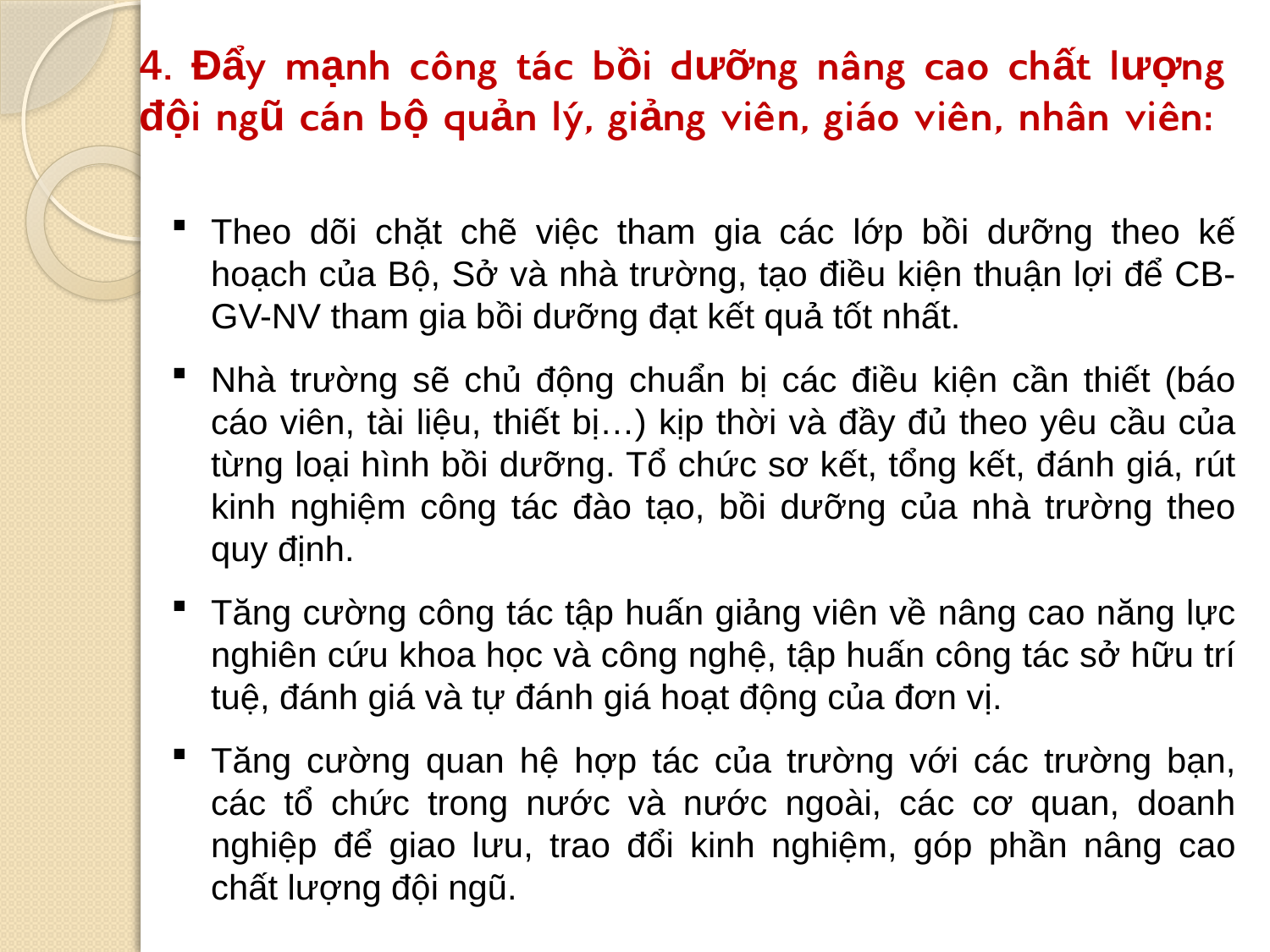

4. Đẩy mạnh công tác bồi dưỡng nâng cao chất lượng đội ngũ cán bộ quản lý, giảng viên, giáo viên, nhân viên:
Theo dõi chặt chẽ việc tham gia các lớp bồi dưỡng theo kế hoạch của Bộ, Sở và nhà trường, tạo điều kiện thuận lợi để CB-GV-NV tham gia bồi dưỡng đạt kết quả tốt nhất.
Nhà trường sẽ chủ động chuẩn bị các điều kiện cần thiết (báo cáo viên, tài liệu, thiết bị…) kịp thời và đầy đủ theo yêu cầu của từng loại hình bồi dưỡng. Tổ chức sơ kết, tổng kết, đánh giá, rút kinh nghiệm công tác đào tạo, bồi dưỡng của nhà trường theo quy định.
Tăng cường công tác tập huấn giảng viên về nâng cao năng lực nghiên cứu khoa học và công nghệ, tập huấn công tác sở hữu trí tuệ, đánh giá và tự đánh giá hoạt động của đơn vị.
Tăng cường quan hệ hợp tác của trường với các trường bạn, các tổ chức trong nước và nước ngoài, các cơ quan, doanh nghiệp để giao lưu, trao đổi kinh nghiệm, góp phần nâng cao chất lượng đội ngũ.